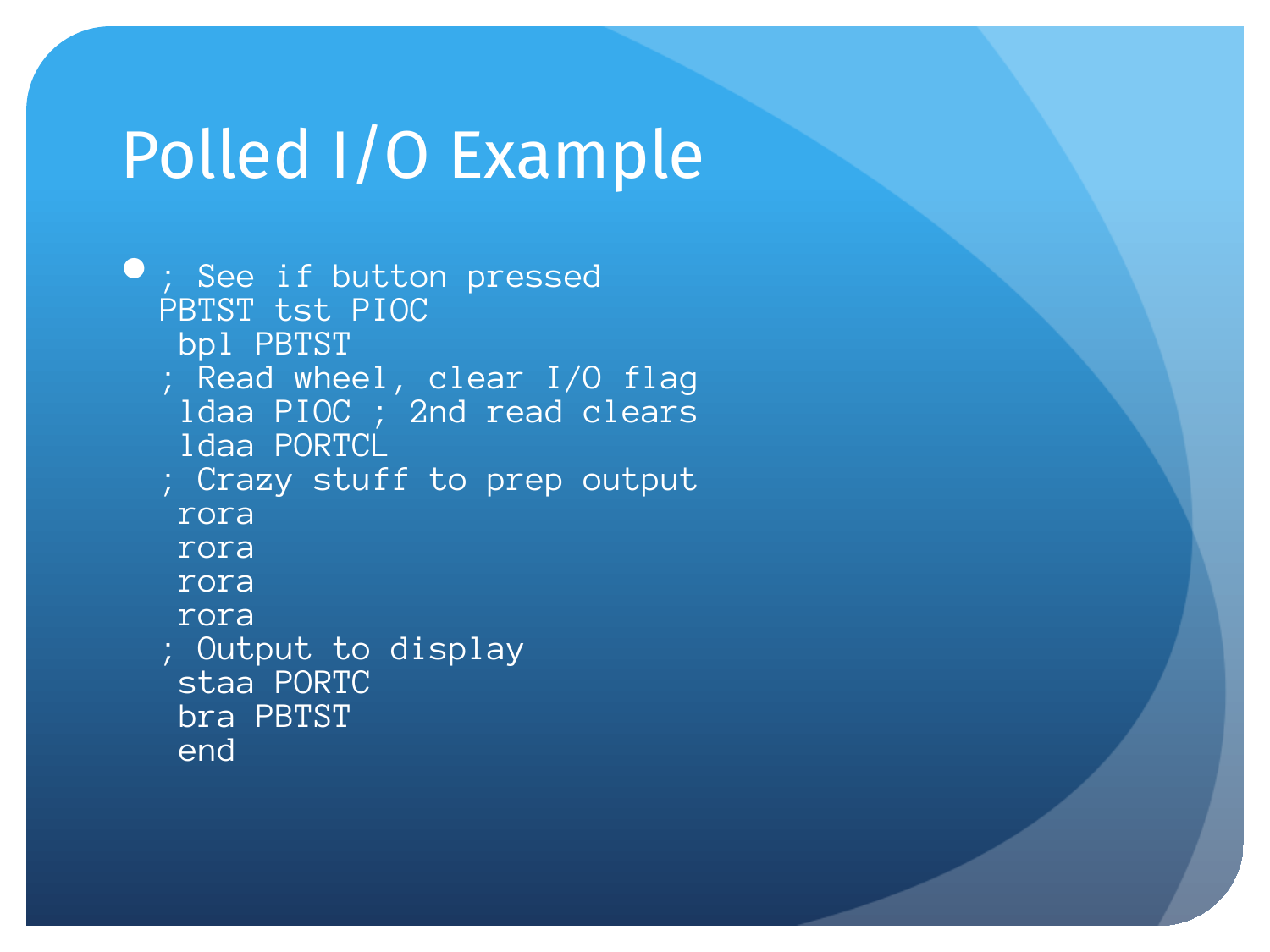

# Polled I/O Example
; See if button pressed
PBTST tst PIOC
 bpl PBTST
; Read wheel, clear I/O flag
 ldaa PIOC ; 2nd read clears
 ldaa PORTCL
; Crazy stuff to prep output
 rora
 rora
 rora
 rora
; Output to display
 staa PORTC
 bra PBTST
 end